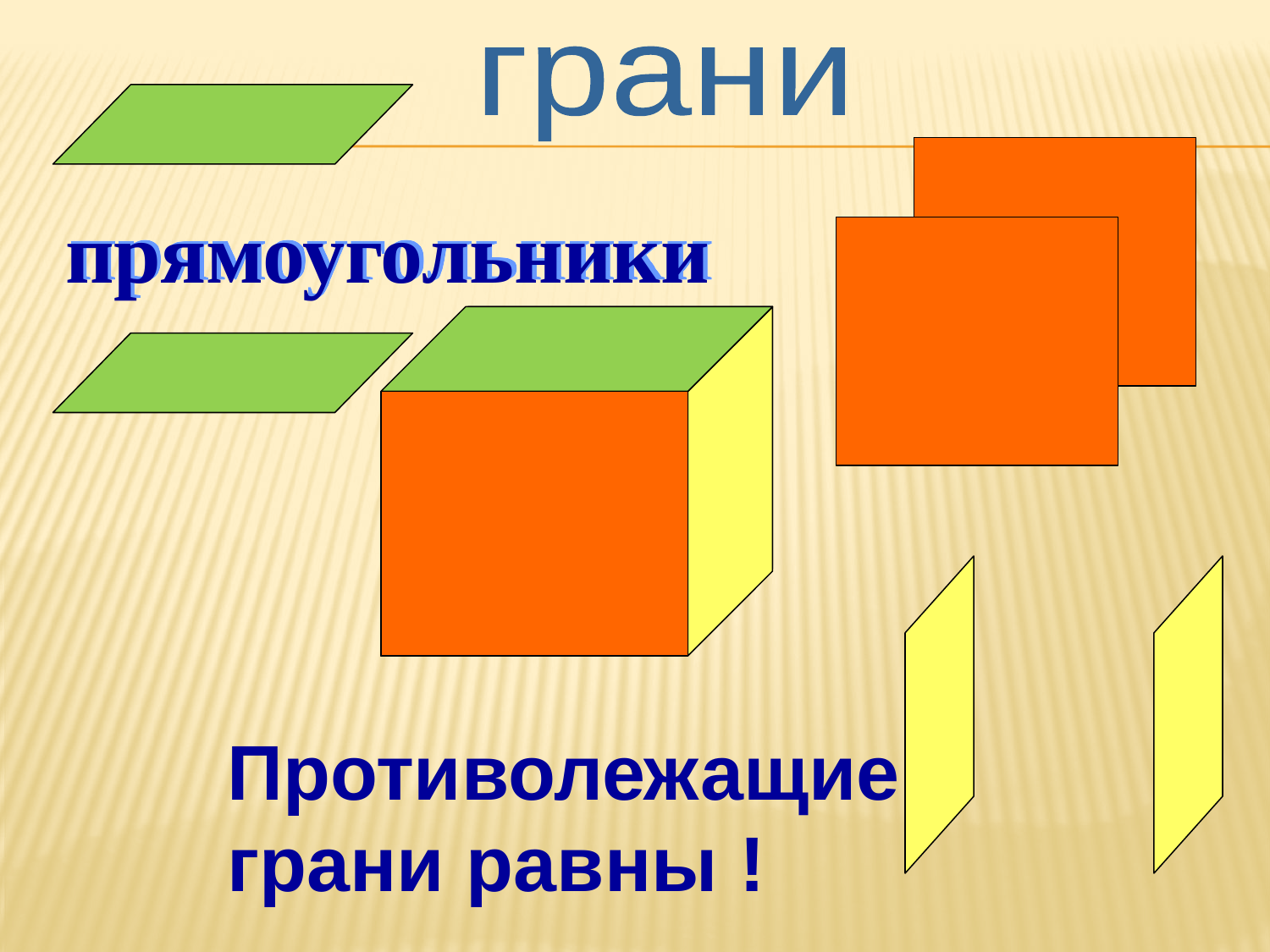

грани
#

прямоугольники

Противолежащие
грани равны !